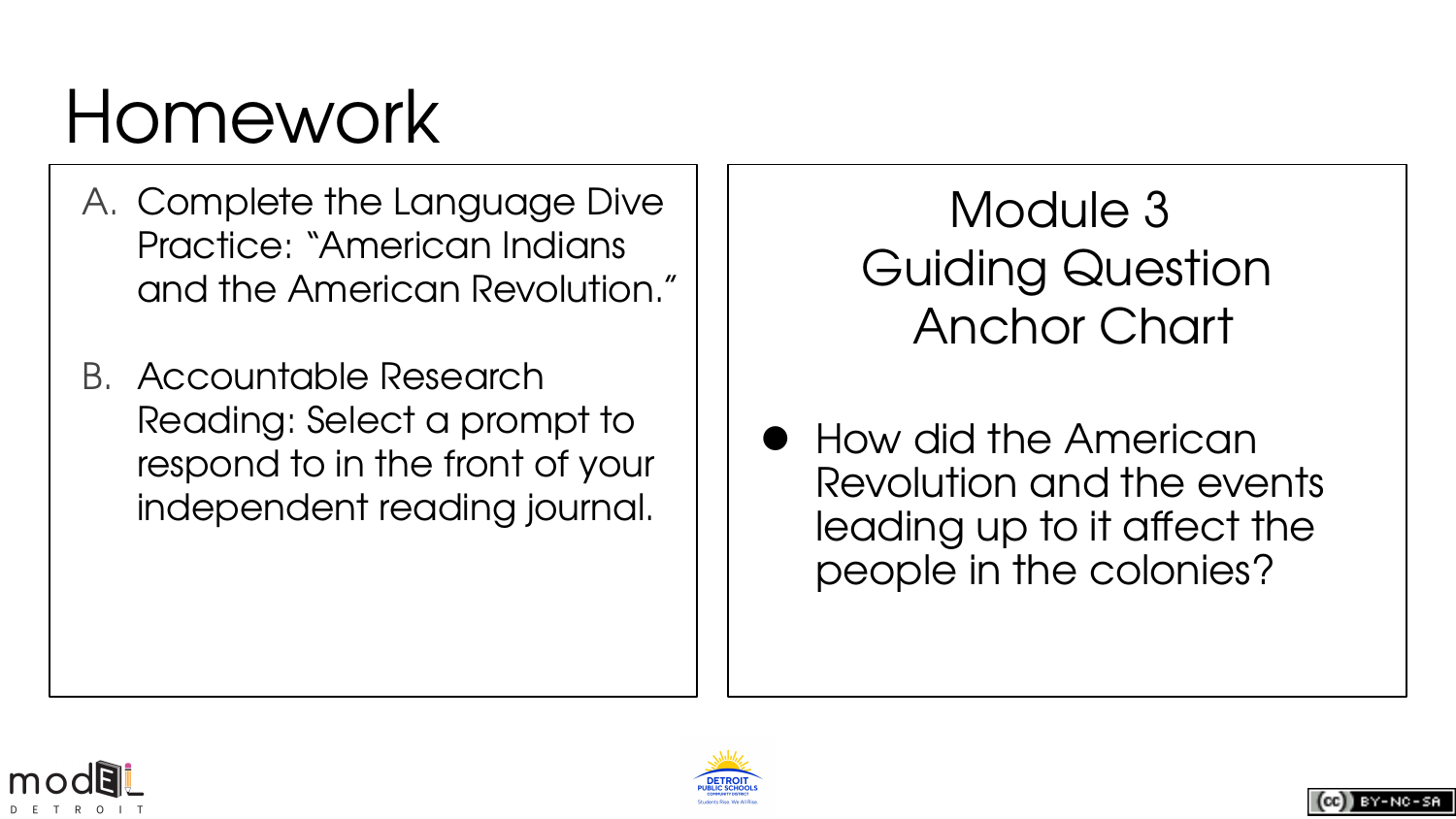

# Homework
Complete the Language Dive Practice: “American Indians and the American Revolution.”

Accountable Research Reading: Select a prompt to respond to in the front of your independent reading journal.

Module 3
Guiding Question
 Anchor Chart

How did the American Revolution and the events leading up to it affect the people in the colonies?